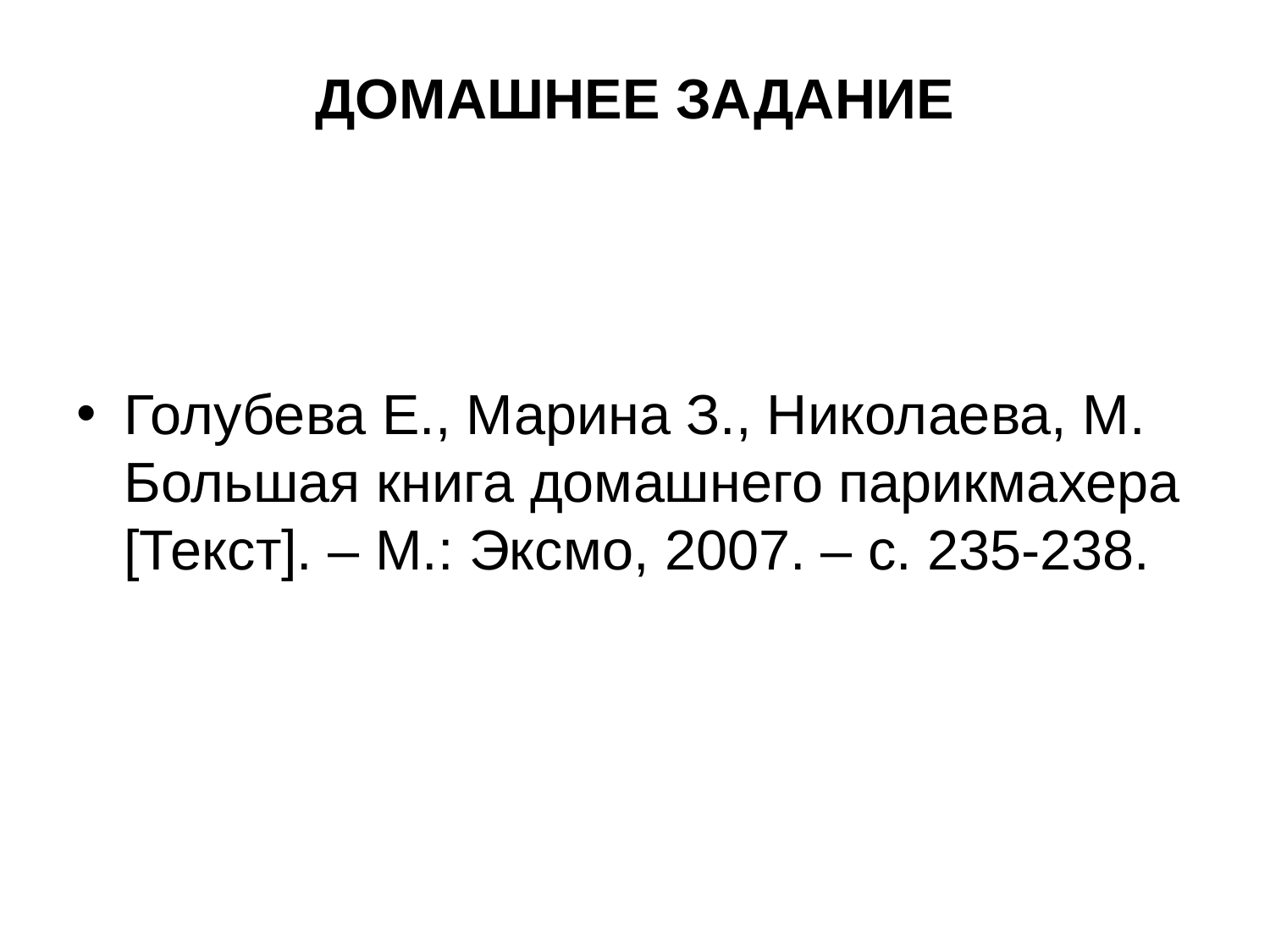

ДОМАШНЕЕ ЗАДАНИЕ

Голубева Е., Марина З., Николаева, М. Большая книга домашнего парикмахера [Текст]. – М.: Эксмо, 2007. – с. 235-238.